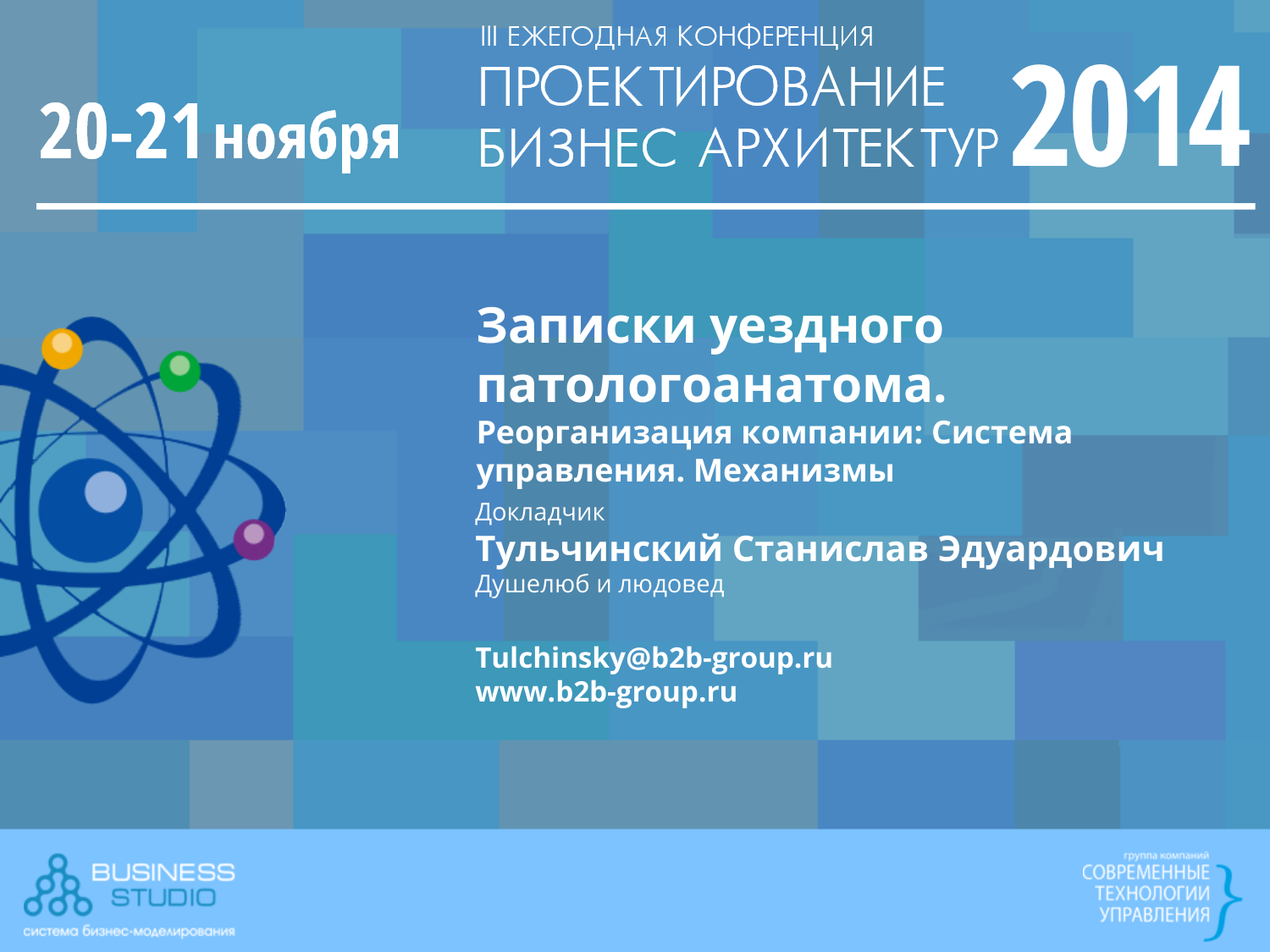

Записки уездного патологоанатома.
Реорганизация компании: Система управления. Механизмы
Докладчик
Тульчинский Станислав Эдуардович
Душелюб и людовед

Tulchinsky@b2b-group.ru
www.b2b-group.ru